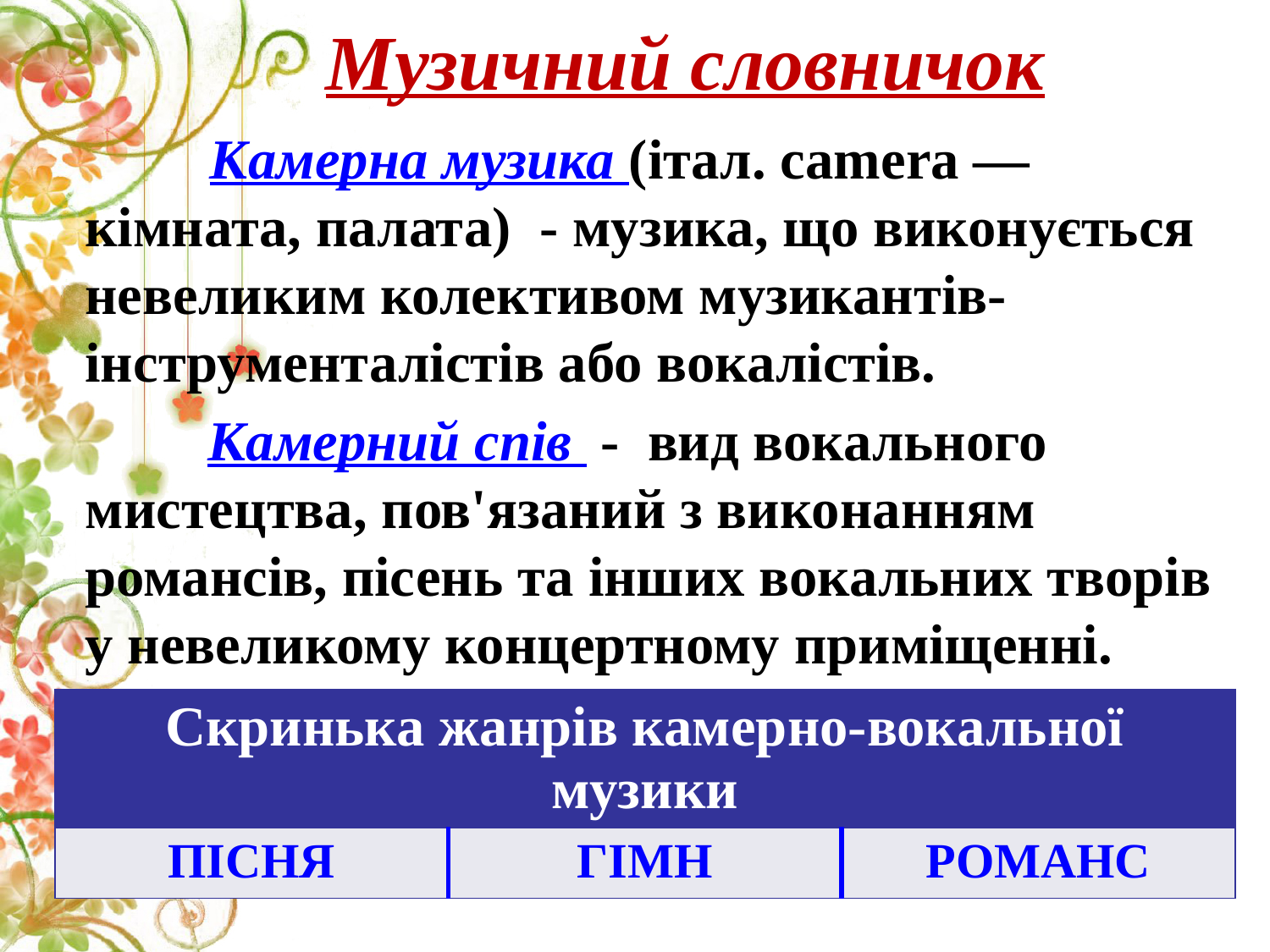

# Музичний словничок
           Камерна музика (італ. camera — кімната, палата)  - музика, що виконується невеликим колективом музикантів-інструменталістів або вокалістів.
            Камерний спів  -  вид вокального мистецтва, пов'язаний з виконанням романсів, пісень та інших вокальних творів у невеликому концертному приміщенні.
| Скринька жанрів камерно-вокальної музики |  |  |
| --- | --- | --- |
| ПІСНЯ | ГІМН | РОМАНС |